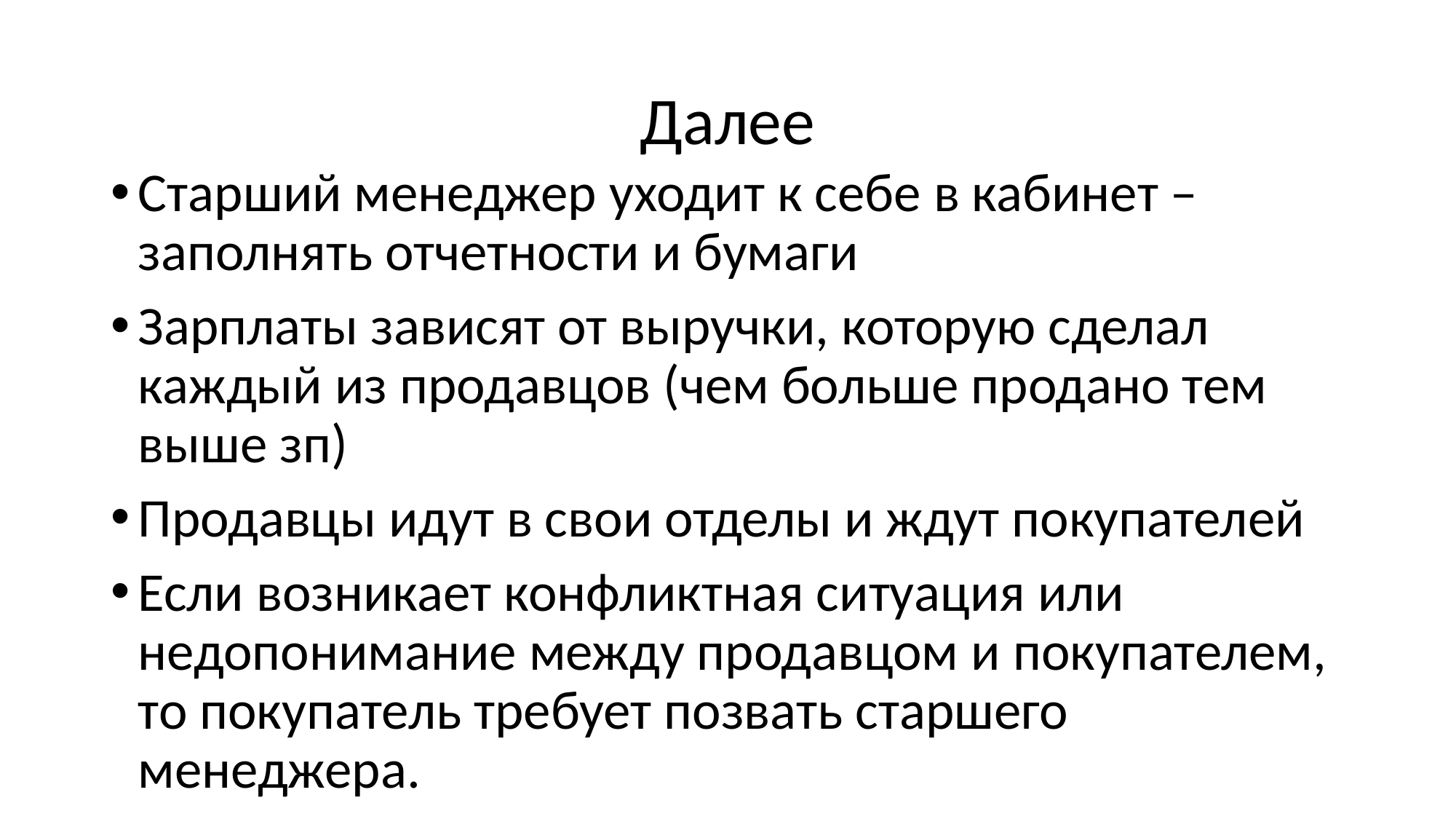

# Далее
Старший менеджер уходит к себе в кабинет – заполнять отчетности и бумаги
Зарплаты зависят от выручки, которую сделал каждый из продавцов (чем больше продано тем выше зп)
Продавцы идут в свои отделы и ждут покупателей
Если возникает конфликтная ситуация или недопонимание между продавцом и покупателем, то покупатель требует позвать старшего менеджера.